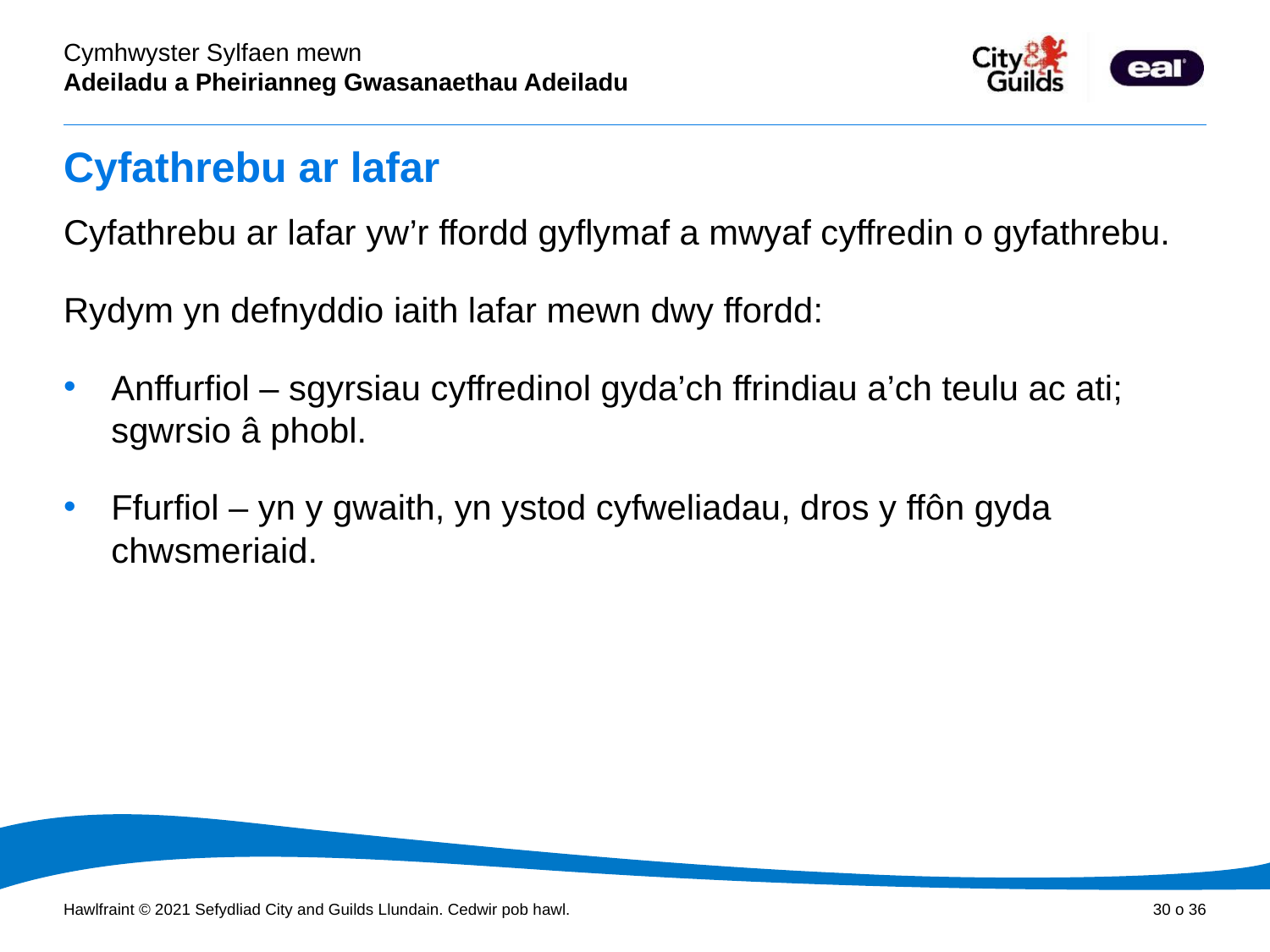

# Cyfathrebu ar lafar
Cyfathrebu ar lafar yw’r ffordd gyflymaf a mwyaf cyffredin o gyfathrebu.
Rydym yn defnyddio iaith lafar mewn dwy ffordd:
Anffurfiol – sgyrsiau cyffredinol gyda’ch ffrindiau a’ch teulu ac ati; sgwrsio â phobl.
Ffurfiol – yn y gwaith, yn ystod cyfweliadau, dros y ffôn gyda chwsmeriaid.